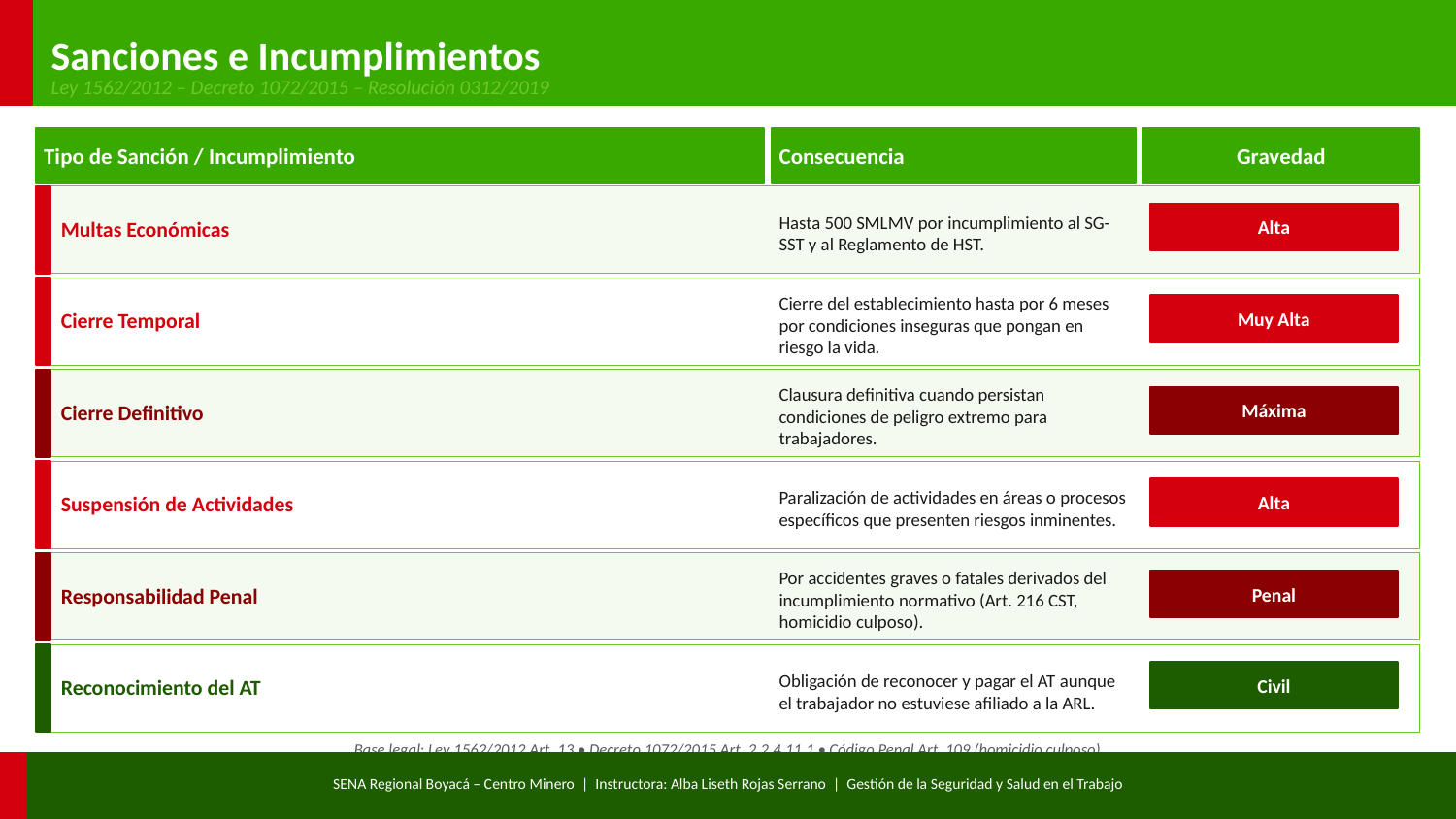

Sanciones e Incumplimientos
Ley 1562/2012 – Decreto 1072/2015 – Resolución 0312/2019

Tipo de Sanción / Incumplimiento

Consecuencia

Gravedad

Multas Económicas
Hasta 500 SMLMV por incumplimiento al SG-SST y al Reglamento de HST.

Alta

Cierre Temporal
Cierre del establecimiento hasta por 6 meses por condiciones inseguras que pongan en riesgo la vida.

Muy Alta

Cierre Definitivo
Clausura definitiva cuando persistan condiciones de peligro extremo para trabajadores.

Máxima

Suspensión de Actividades
Paralización de actividades en áreas o procesos específicos que presenten riesgos inminentes.

Alta

Responsabilidad Penal
Por accidentes graves o fatales derivados del incumplimiento normativo (Art. 216 CST, homicidio culposo).

Penal

Reconocimiento del AT
Obligación de reconocer y pagar el AT aunque el trabajador no estuviese afiliado a la ARL.

Civil
Base legal: Ley 1562/2012 Art. 13 • Decreto 1072/2015 Art. 2.2.4.11.1 • Código Penal Art. 109 (homicidio culposo)

SENA Regional Boyacá – Centro Minero  |  Instructora: Alba Liseth Rojas Serrano  |  Gestión de la Seguridad y Salud en el Trabajo